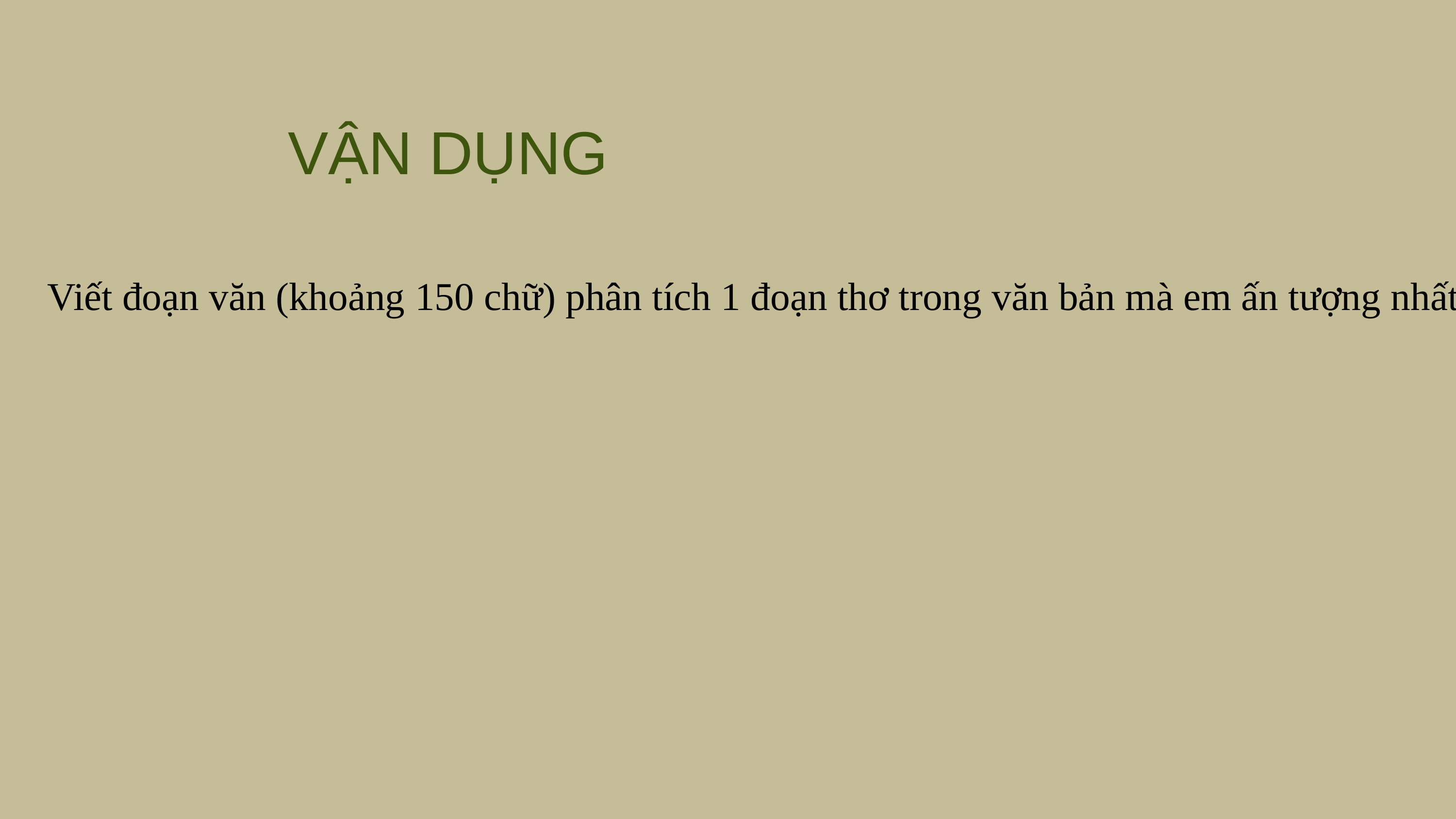

VẬN DỤNG
Viết đoạn văn (khoảng 150 chữ) phân tích 1 đoạn thơ trong văn bản mà em ấn tượng nhất.